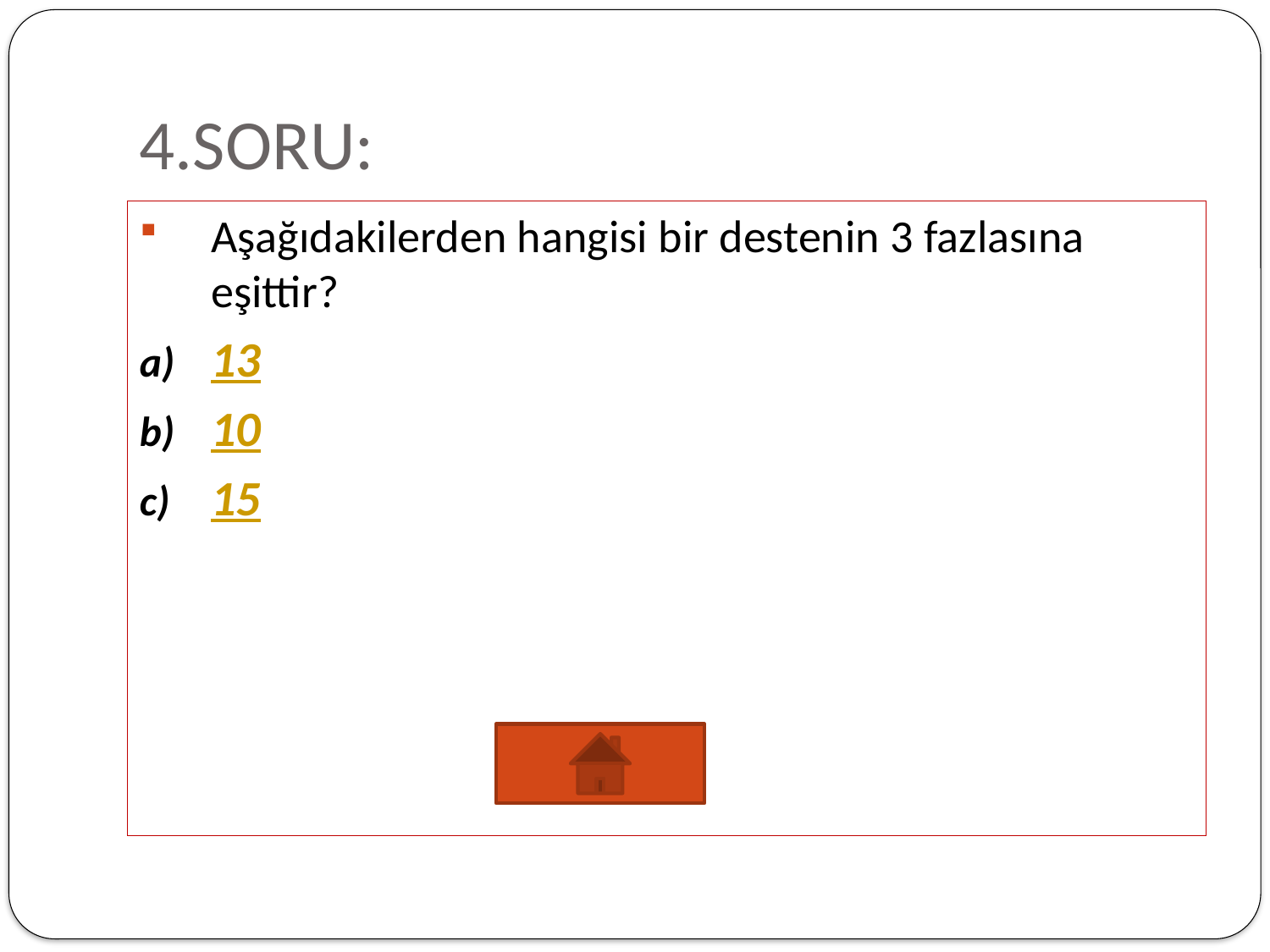

# 4.SORU:
Aşağıdakilerden hangisi bir destenin 3 fazlasına  eşittir?
13
10
15